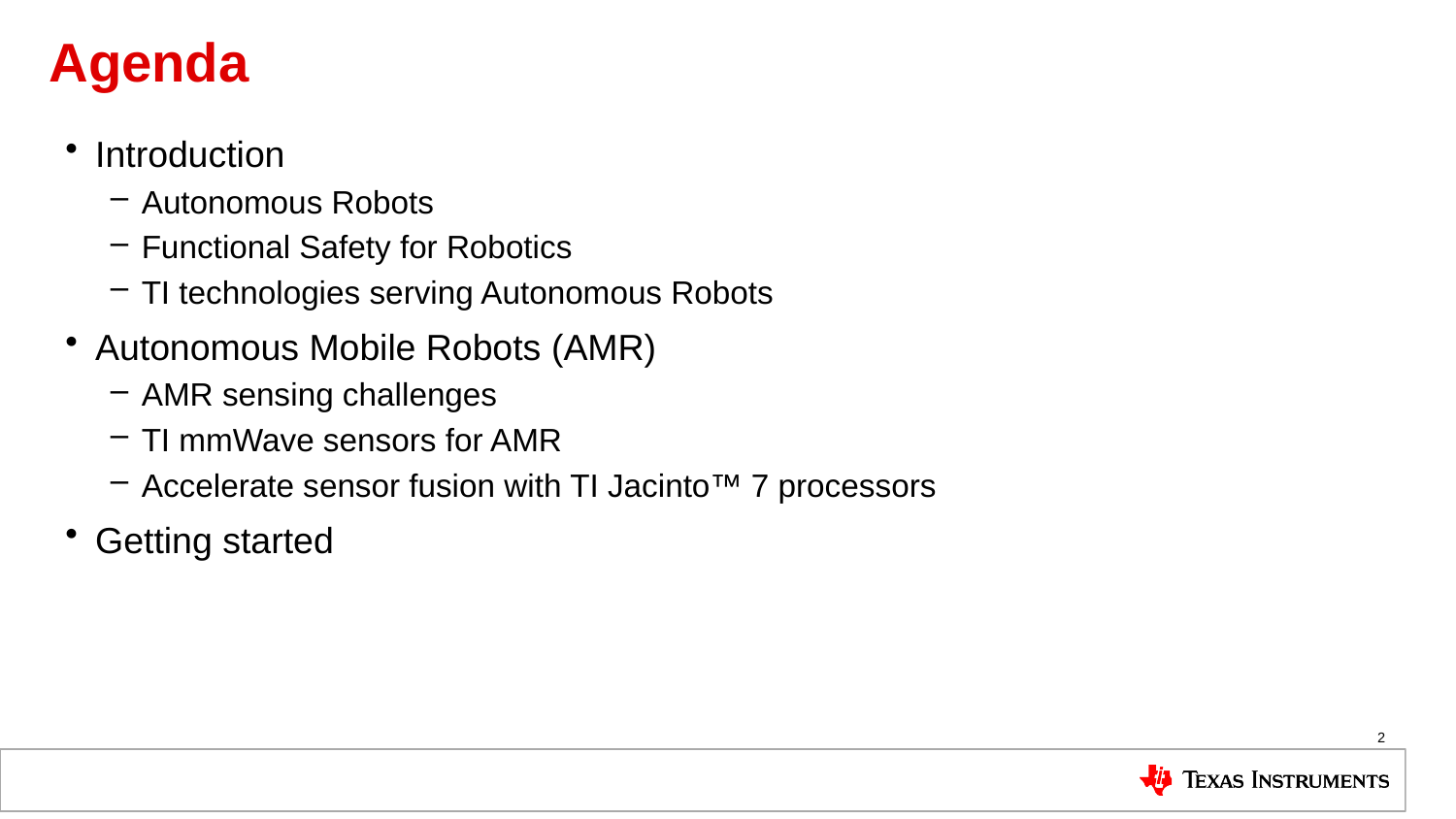

# Agenda
Introduction
Autonomous Robots
Functional Safety for Robotics
TI technologies serving Autonomous Robots
Autonomous Mobile Robots (AMR)
AMR sensing challenges
TI mmWave sensors for AMR
Accelerate sensor fusion with TI Jacinto™ 7 processors
Getting started
2